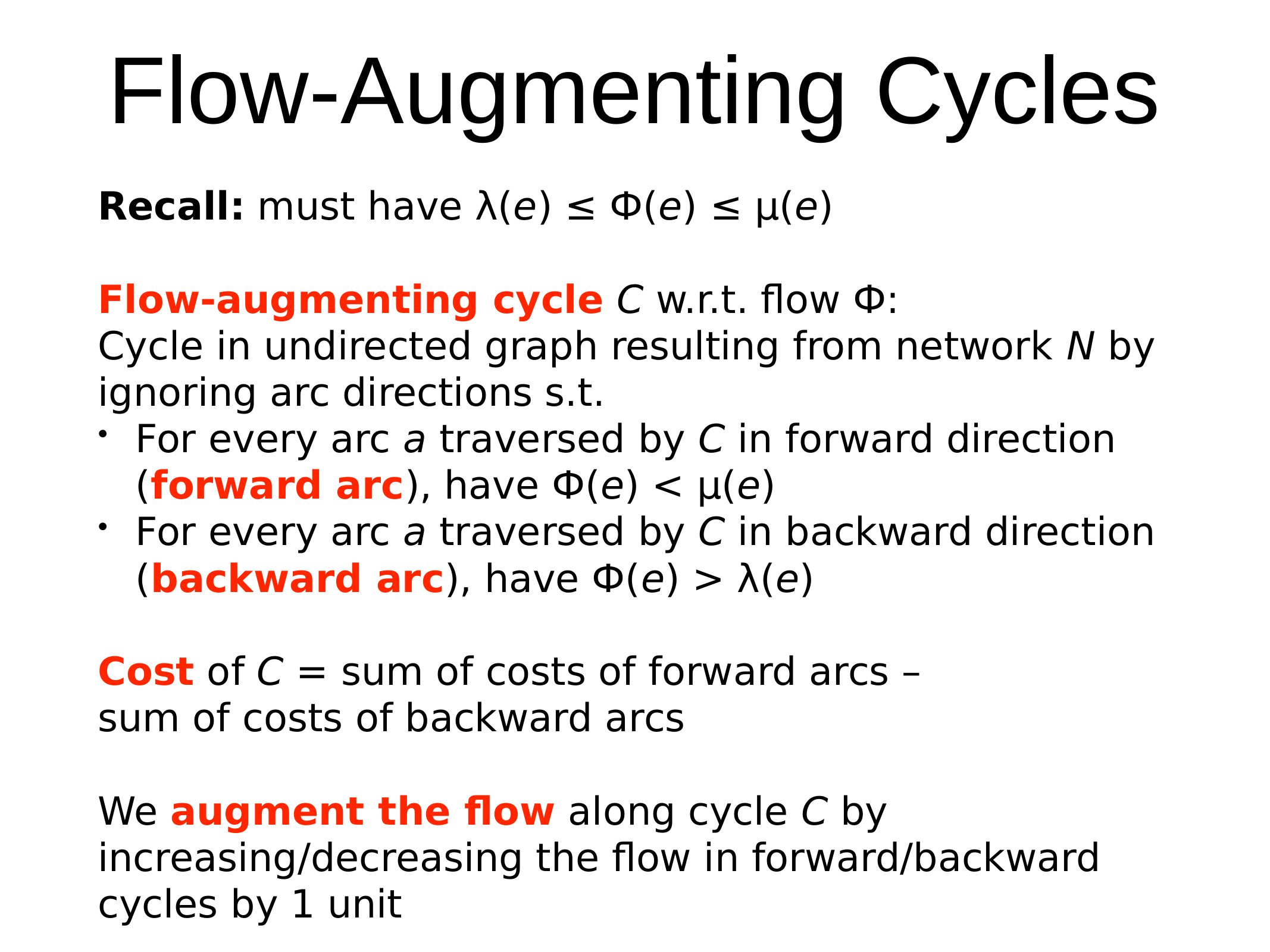

45
# Flow-Augmenting Cycles
Recall: must have λ(e) ≤ Ф(e) ≤ μ(e)

Flow-augmenting cycle C w.r.t. flow Ф:
Cycle in undirected graph resulting from network N by ignoring arc directions s.t.
For every arc a traversed by C in forward direction (forward arc), have Ф(e) < μ(e)
For every arc a traversed by C in backward direction (backward arc), have Ф(e) > λ(e)
Cost of C = sum of costs of forward arcs –
sum of costs of backward arcs

We augment the flow along cycle C by increasing/decreasing the flow in forward/backward cycles by 1 unit